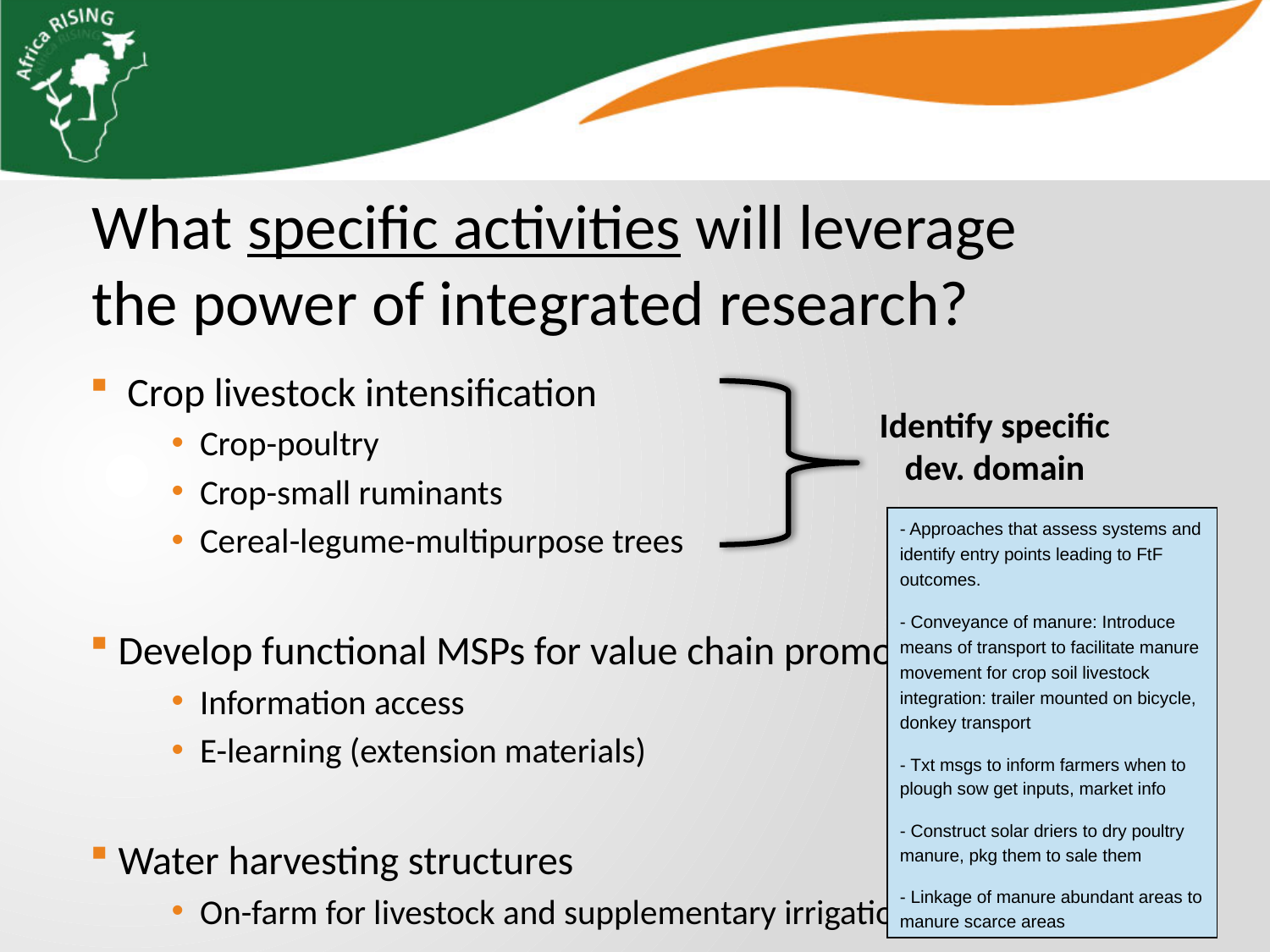

What specific activities will leverage the power of integrated research?
 Crop livestock intensification
Crop-poultry
Crop-small ruminants
Cereal-legume-multipurpose trees

Develop functional MSPs for value chain promotion
Information access
E-learning (extension materials)

Water harvesting structures
On-farm for livestock and supplementary irrigation

Identify specific dev. domain
- Approaches that assess systems and identify entry points leading to FtF outcomes.
- Conveyance of manure: Introduce means of transport to facilitate manure movement for crop soil livestock integration: trailer mounted on bicycle, donkey transport
- Txt msgs to inform farmers when to plough sow get inputs, market info
- Construct solar driers to dry poultry manure, pkg them to sale them
- Linkage of manure abundant areas to manure scarce areas